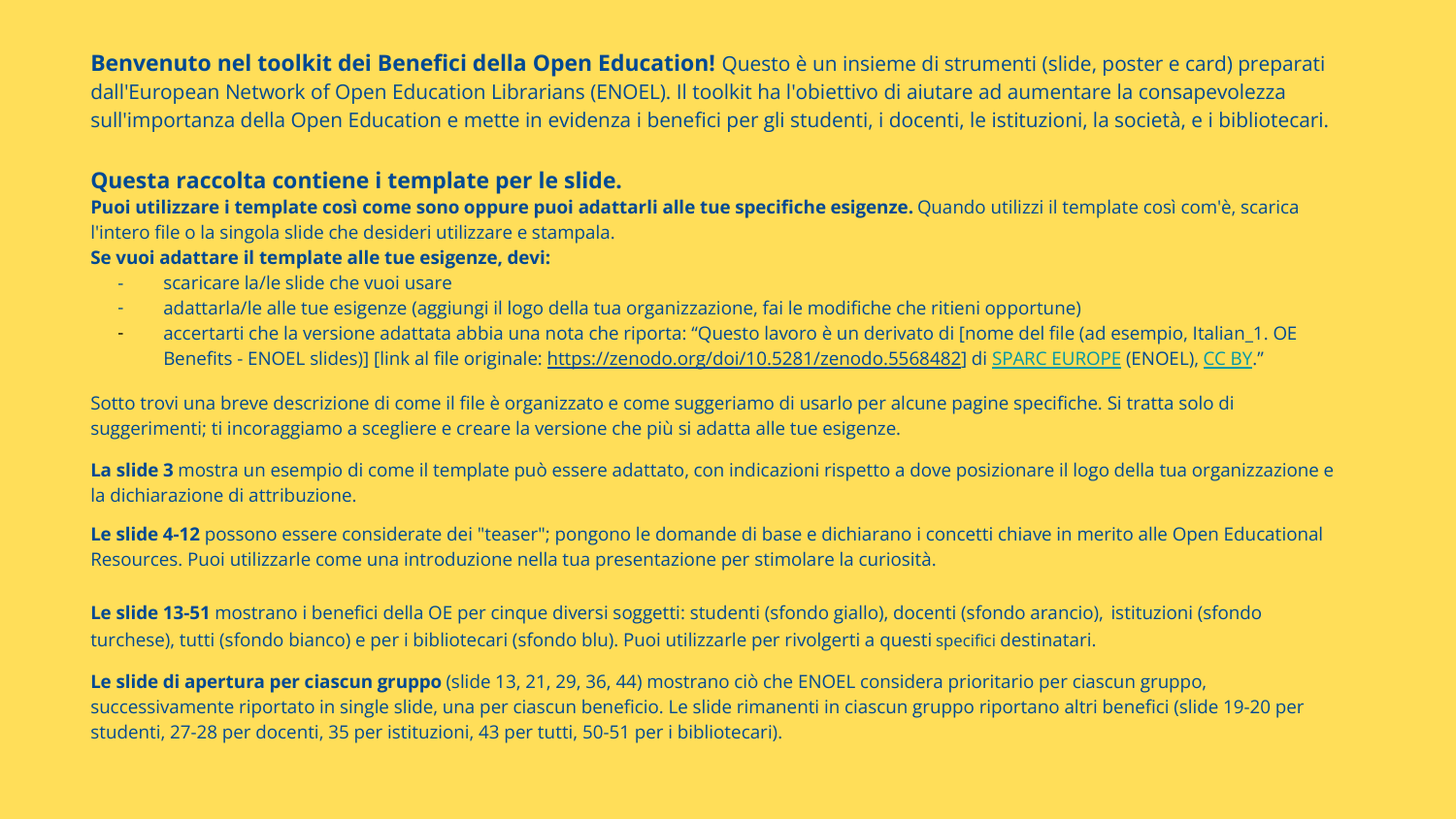

Benvenuto nel toolkit dei Benefici della Open Education! Questo è un insieme di strumenti (slide, poster e card) preparati dall'European Network of Open Education Librarians (ENOEL). Il toolkit ha l'obiettivo di aiutare ad aumentare la consapevolezza sull'importanza della Open Education e mette in evidenza i benefici per gli studenti, i docenti, le istituzioni, la società, e i bibliotecari.

Questa raccolta contiene i template per le slide.
Puoi utilizzare i template così come sono oppure puoi adattarli alle tue specifiche esigenze. Quando utilizzi il template così com'è, scarica l'intero file o la singola slide che desideri utilizzare e stampala.
Se vuoi adattare il template alle tue esigenze, devi:
scaricare la/le slide che vuoi usare
adattarla/le alle tue esigenze (aggiungi il logo della tua organizzazione, fai le modifiche che ritieni opportune)
accertarti che la versione adattata abbia una nota che riporta: “Questo lavoro è un derivato di [nome del file (ad esempio, Italian_1. OE Benefits - ENOEL slides)] [link al file originale: https://zenodo.org/doi/10.5281/zenodo.5568482] di SPARC EUROPE (ENOEL), CC BY.”
Sotto trovi una breve descrizione di come il file è organizzato e come suggeriamo di usarlo per alcune pagine specifiche. Si tratta solo di suggerimenti; ti incoraggiamo a scegliere e creare la versione che più si adatta alle tue esigenze.
La slide 3 mostra un esempio di come il template può essere adattato, con indicazioni rispetto a dove posizionare il logo della tua organizzazione e la dichiarazione di attribuzione.
Le slide 4-12 possono essere considerate dei "teaser"; pongono le domande di base e dichiarano i concetti chiave in merito alle Open Educational Resources. Puoi utilizzarle come una introduzione nella tua presentazione per stimolare la curiosità.
Le slide 13-51 mostrano i benefici della OE per cinque diversi soggetti: studenti (sfondo giallo), docenti (sfondo arancio), istituzioni (sfondo turchese), tutti (sfondo bianco) e per i bibliotecari (sfondo blu). Puoi utilizzarle per rivolgerti a questi specifici destinatari.
Le slide di apertura per ciascun gruppo (slide 13, 21, 29, 36, 44) mostrano ciò che ENOEL considera prioritario per ciascun gruppo, successivamente riportato in single slide, una per ciascun beneficio. Le slide rimanenti in ciascun gruppo riportano altri benefici (slide 19-20 per studenti, 27-28 per docenti, 35 per istituzioni, 43 per tutti, 50-51 per i bibliotecari).